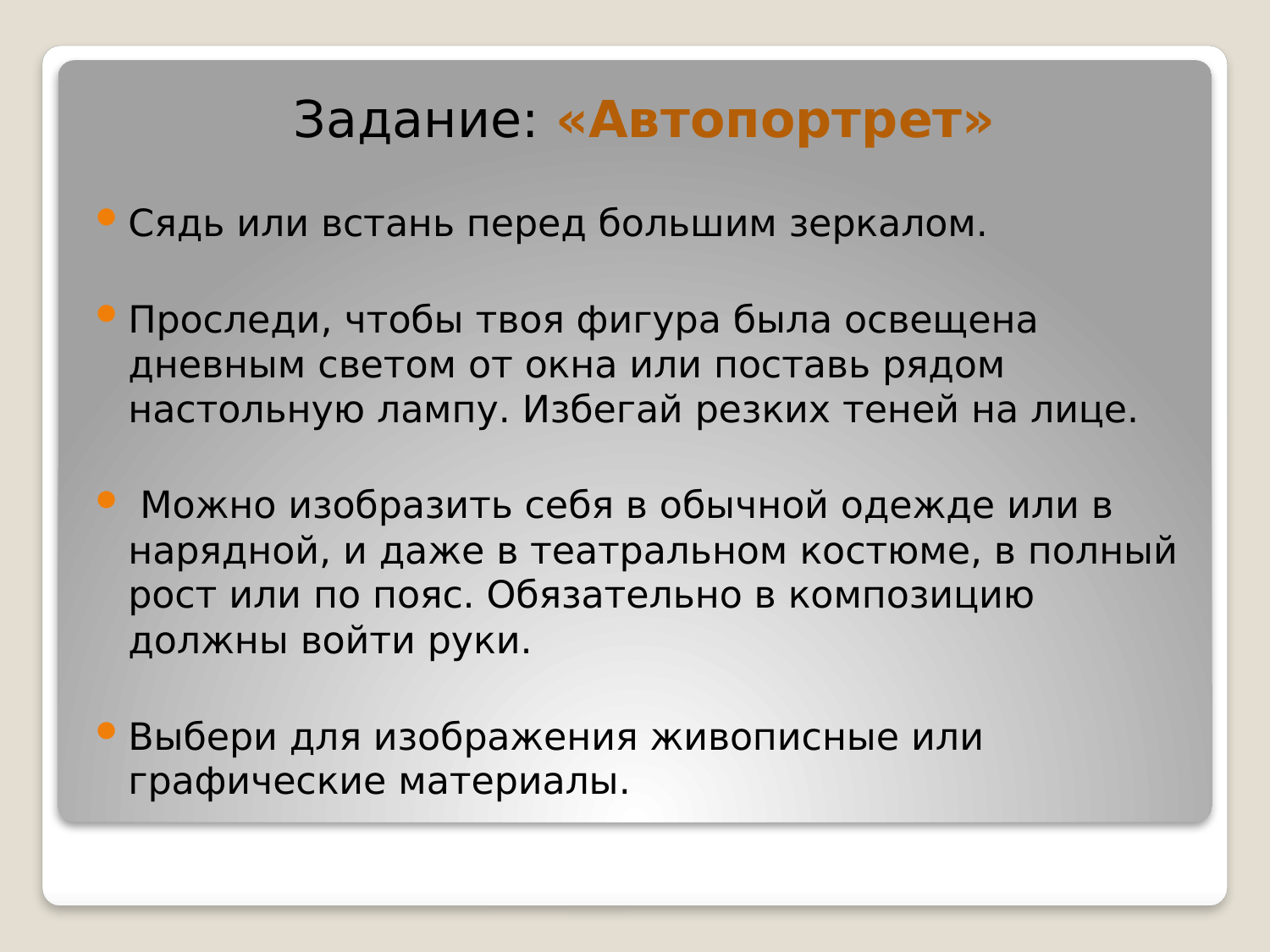

Задание: «Автопортрет»

Сядь или встань перед большим зеркалом.

Проследи, чтобы твоя фигура была освещена дневным светом от окна или поставь рядом настольную лампу. Избегай резких теней на лице.

 Можно изобразить себя в обычной одежде или в нарядной, и даже в театральном костюме, в полный рост или по пояс. Обязательно в композицию должны войти руки.

Выбери для изображения живописные или графические материалы.